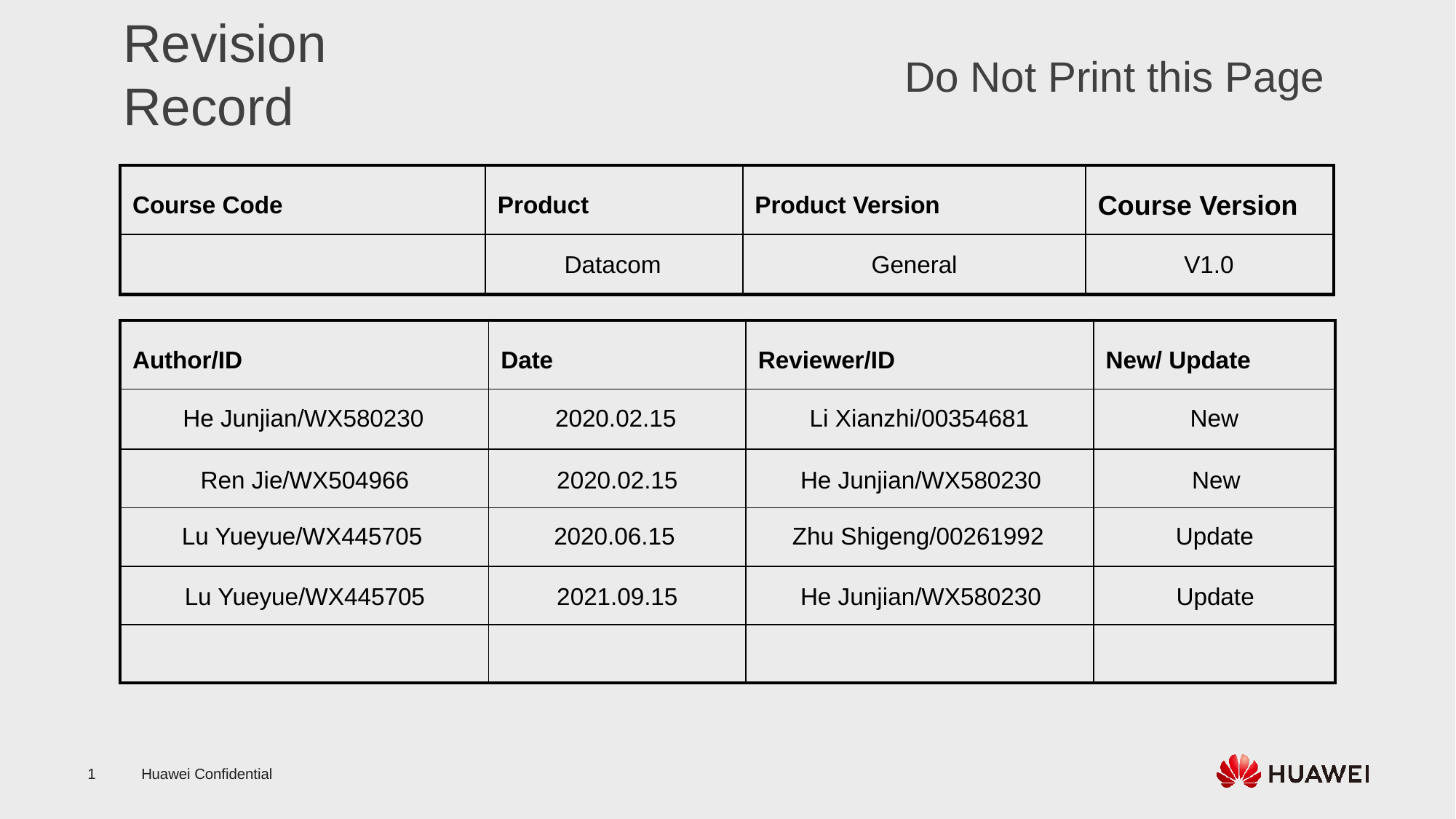

Datacom
General
V1.0
He Junjian/WX580230
2020.02.15
Li Xianzhi/00354681
New
Ren Jie/WX504966
2020.02.15
He Junjian/WX580230
New
Lu Yueyue/WX445705
2020.06.15
Zhu Shigeng/00261992
Update
Lu Yueyue/WX445705
2021.09.15
He Junjian/WX580230
Update